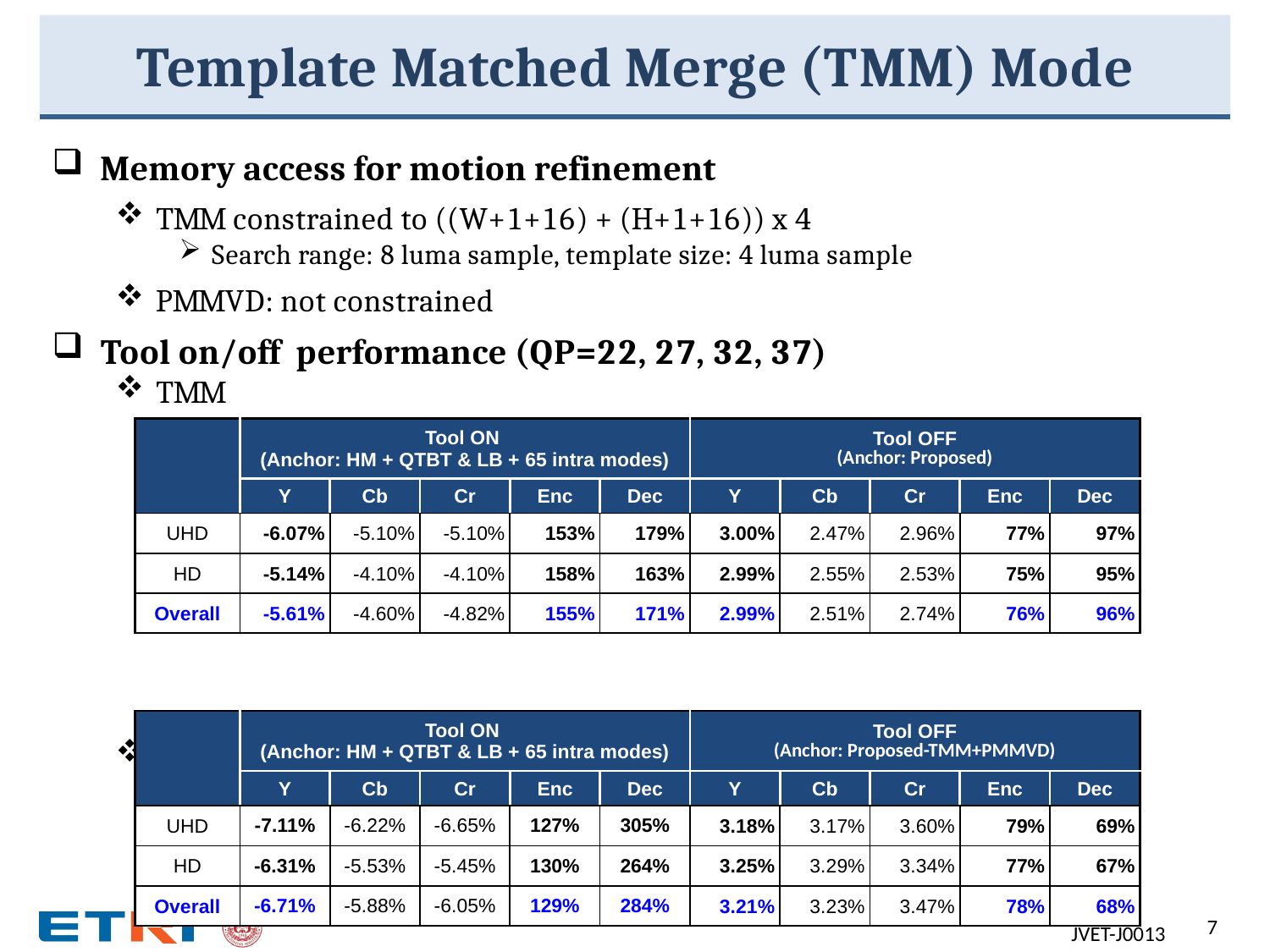

# Template Matched Merge (TMM) Mode
Memory access for motion refinement
TMM constrained to ((W+1+16) + (H+1+16)) x 4
Search range: 8 luma sample, template size: 4 luma sample
PMMVD: not constrained
Tool on/off  performance (QP=22, 27, 32, 37)
TMM

JEM7.0 PMMVD
|  | Tool ON (Anchor: HM + QTBT & LB + 65 intra modes) |  |  |  |  | Tool OFF (Anchor: Proposed) |  |  |  |  |
| --- | --- | --- | --- | --- | --- | --- | --- | --- | --- | --- |
|  | Y | Cb | Cr | Enc | Dec | Y | Cb | Cr | Enc | Dec |
| UHD | -6.07% | -5.10% | -5.10% | 153% | 179% | 3.00% | 2.47% | 2.96% | 77% | 97% |
| HD | -5.14% | -4.10% | -4.10% | 158% | 163% | 2.99% | 2.55% | 2.53% | 75% | 95% |
| Overall | -5.61% | -4.60% | -4.82% | 155% | 171% | 2.99% | 2.51% | 2.74% | 76% | 96% |
|  | Tool ON (Anchor: HM + QTBT & LB + 65 intra modes) |  |  |  |  | Tool OFF (Anchor: Proposed-TMM+PMMVD) |  |  |  |  |
| --- | --- | --- | --- | --- | --- | --- | --- | --- | --- | --- |
|  | Y | Cb | Cr | Enc | Dec | Y | Cb | Cr | Enc | Dec |
| UHD | -7.11% | -6.22% | -6.65% | 127% | 305% | 3.18% | 3.17% | 3.60% | 79% | 69% |
| HD | -6.31% | -5.53% | -5.45% | 130% | 264% | 3.25% | 3.29% | 3.34% | 77% | 67% |
| Overall | -6.71% | -5.88% | -6.05% | 129% | 284% | 3.21% | 3.23% | 3.47% | 78% | 68% |
7